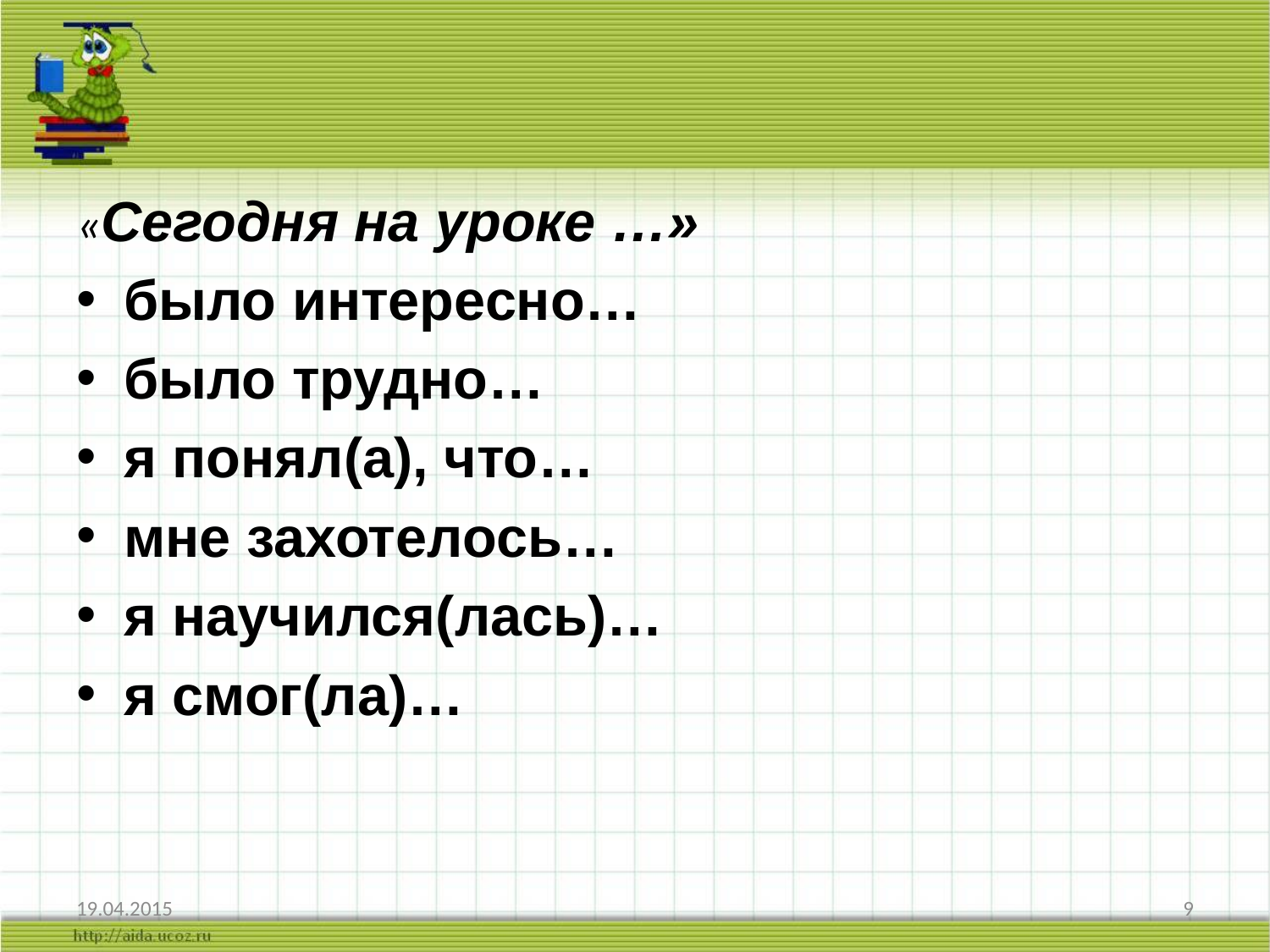

#
«Сегодня на уроке …»
было интересно…
было трудно…
я понял(а), что…
мне захотелось…
я научился(лась)…
я смог(ла)…
19.04.2015
9